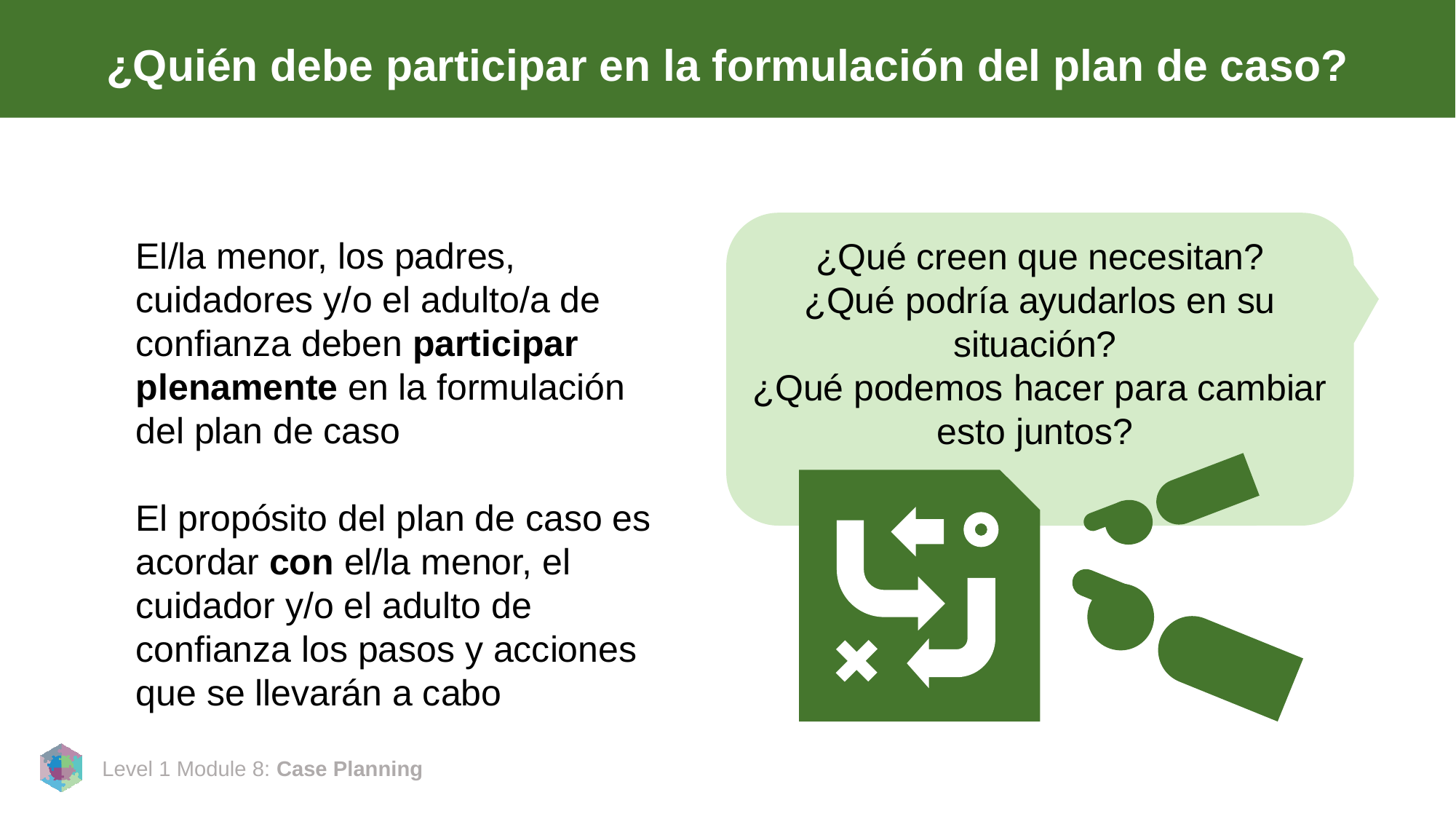

# ¿Quién debe participar en la formulación del plan de caso?
 ¿Qué creen que necesitan?
¿Qué podría ayudarlos en su situación?
¿Qué podemos hacer para cambiar esto juntos?
El/la menor, los padres, cuidadores y/o el adulto/a de confianza deben participar plenamente en la formulación del plan de caso

El propósito del plan de caso es acordar con el/la menor, el cuidador y/o el adulto de confianza los pasos y acciones que se llevarán a cabo